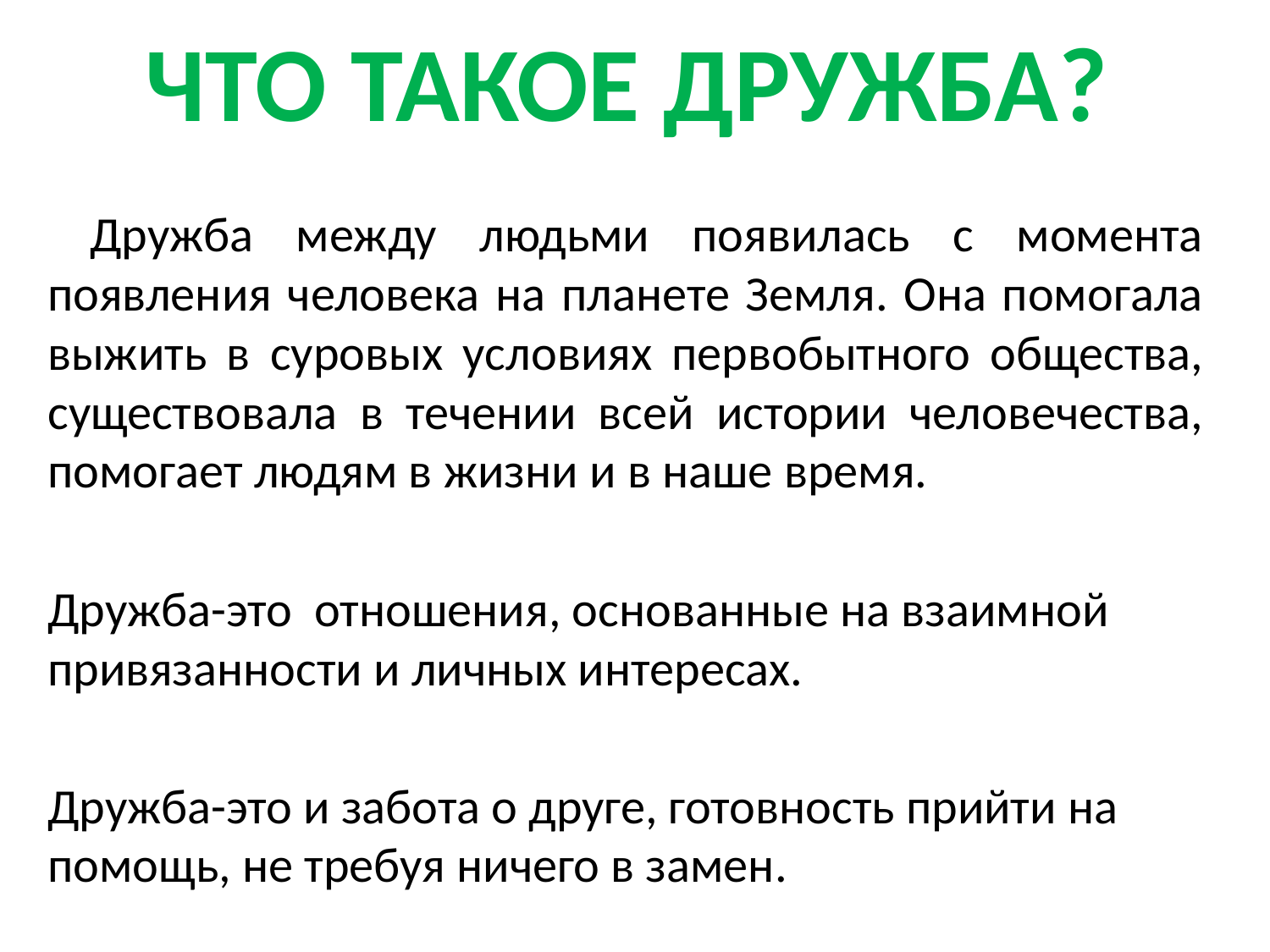

# ЧТО ТАКОЕ ДРУЖБА?
 Дружба между людьми появилась с момента появления человека на планете Земля. Она помогала выжить в суровых условиях первобытного общества, существовала в течении всей истории человечества, помогает людям в жизни и в наше время.

Дружба-это  отношения, основанные на взаимной привязанности и личных интересах.

Дружба-это и забота о друге, готовность прийти на помощь, не требуя ничего в замен.